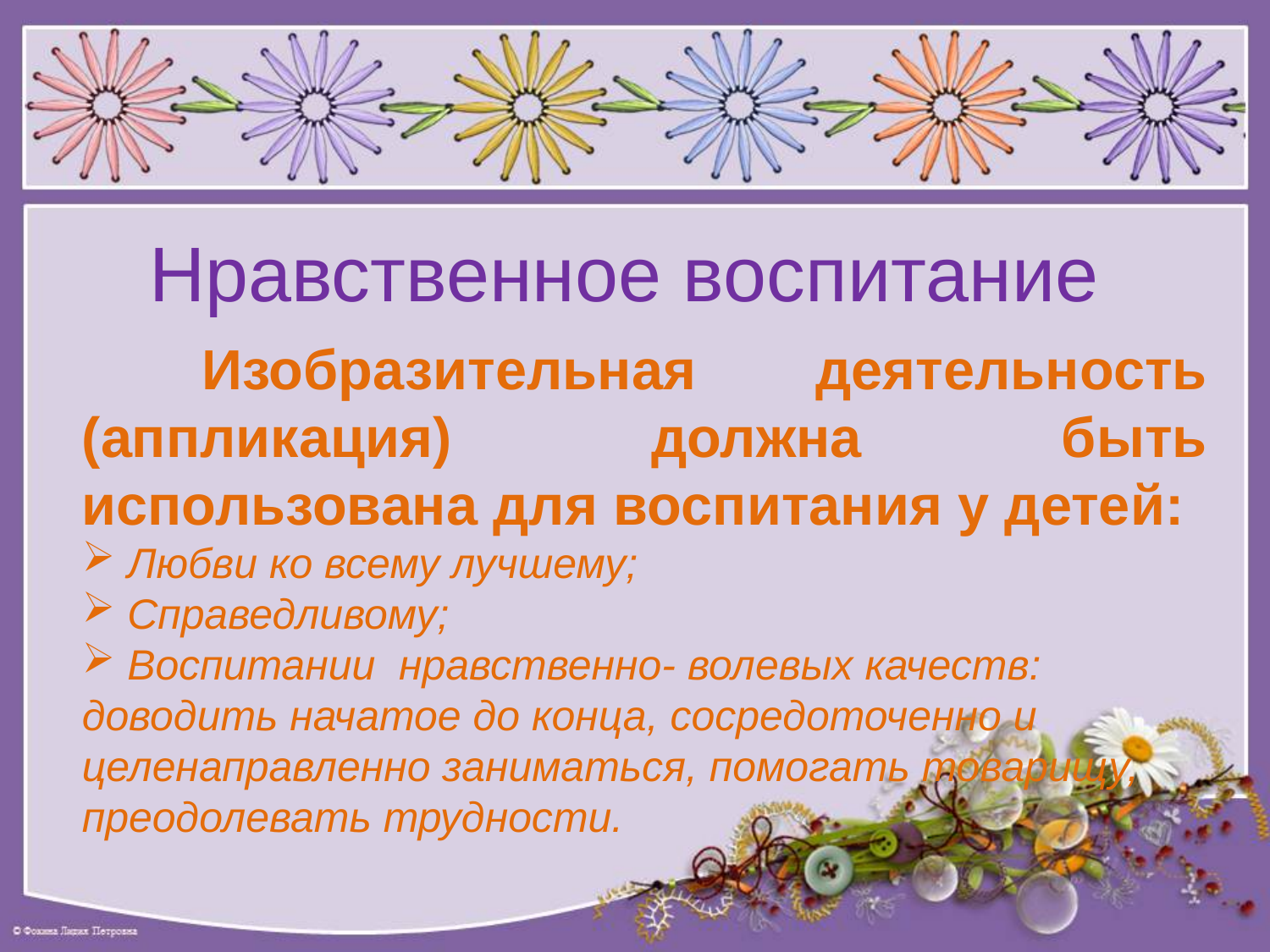

# Нравственное воспитание

 Изобразительная деятельность (аппликация) должна быть использована для воспитания у детей:
 Любви ко всему лучшему;
 Справедливому;
 Воспитании  нравственно- волевых качеств: доводить начатое до конца, сосредоточенно и целенаправленно заниматься, помогать товарищу, преодолевать трудности.